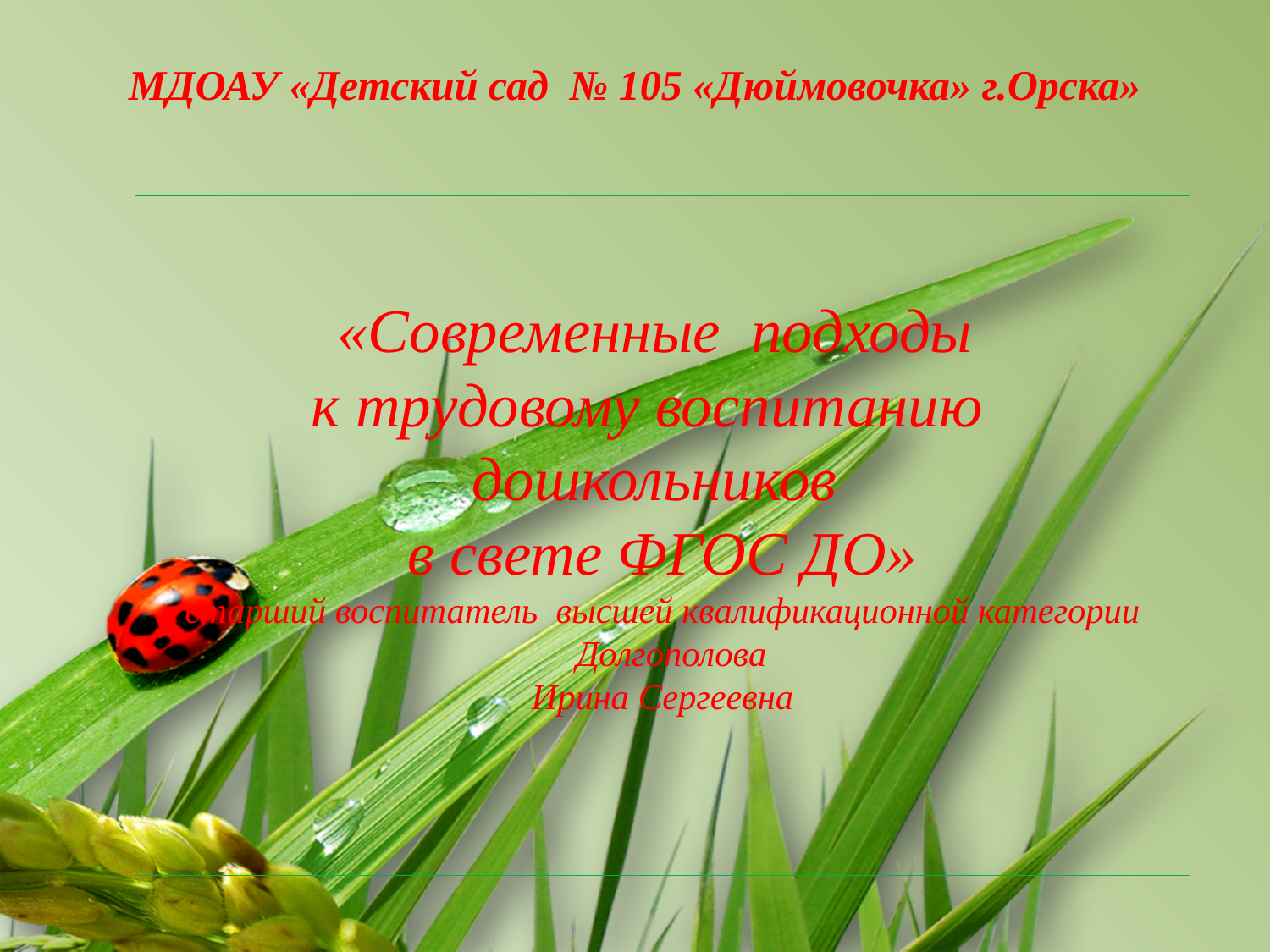

МДОАУ «Детский сад  № 105 «Дюймовочка» г.Орска»
# «Современные  подходы к трудовому воспитанию   дошкольников в свете ФГОС ДО» старший воспитатель  высшей квалификационной категории Долгополова Ирина Сергеевна